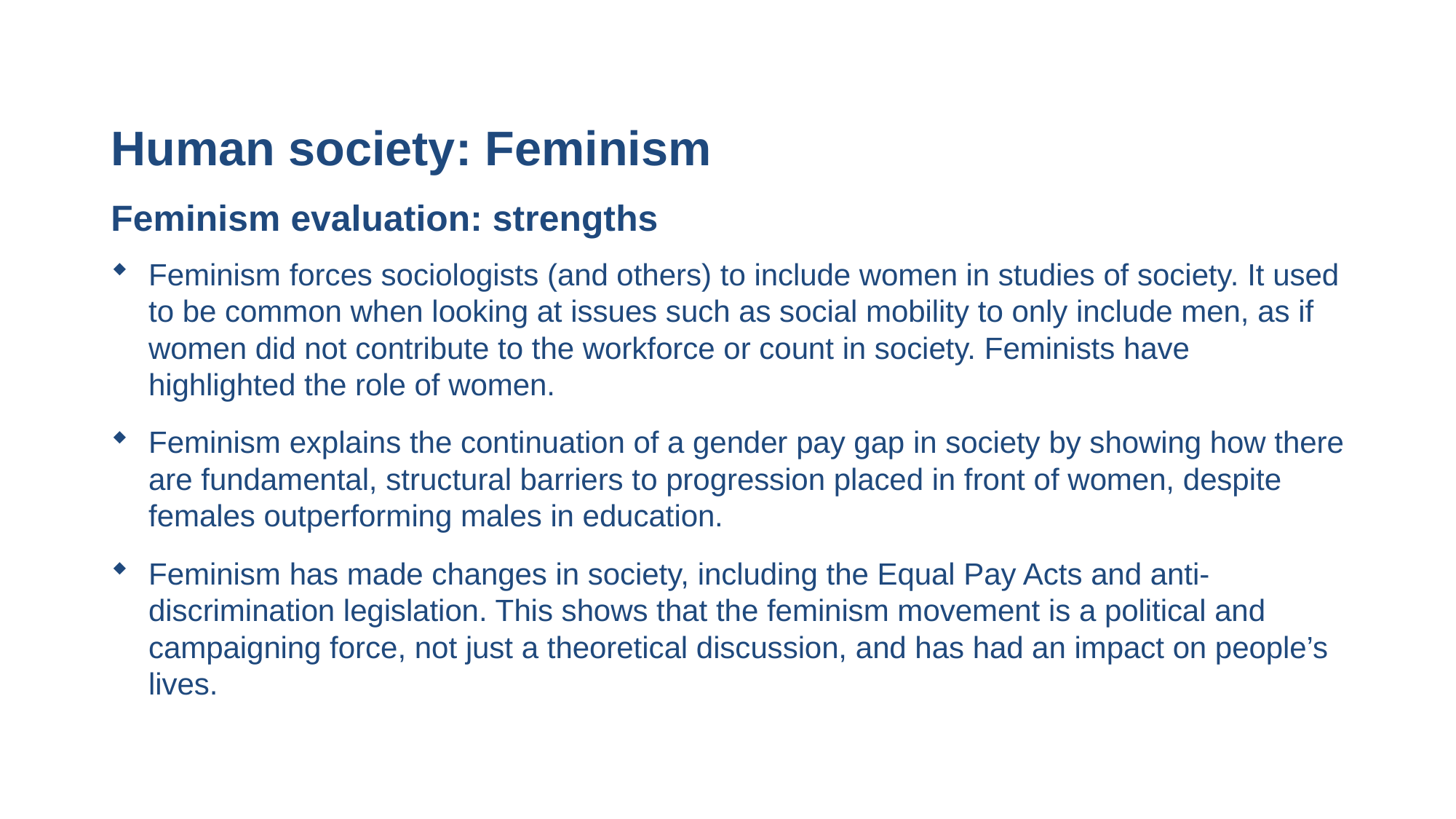

# Human society: Feminism
Feminism evaluation: strengths
Feminism forces sociologists (and others) to include women in studies of society. It used to be common when looking at issues such as social mobility to only include men, as if women did not contribute to the workforce or count in society. Feminists have highlighted the role of women.
Feminism explains the continuation of a gender pay gap in society by showing how there are fundamental, structural barriers to progression placed in front of women, despite females outperforming males in education.
Feminism has made changes in society, including the Equal Pay Acts and anti-discrimination legislation. This shows that the feminism movement is a political and campaigning force, not just a theoretical discussion, and has had an impact on people’s lives.